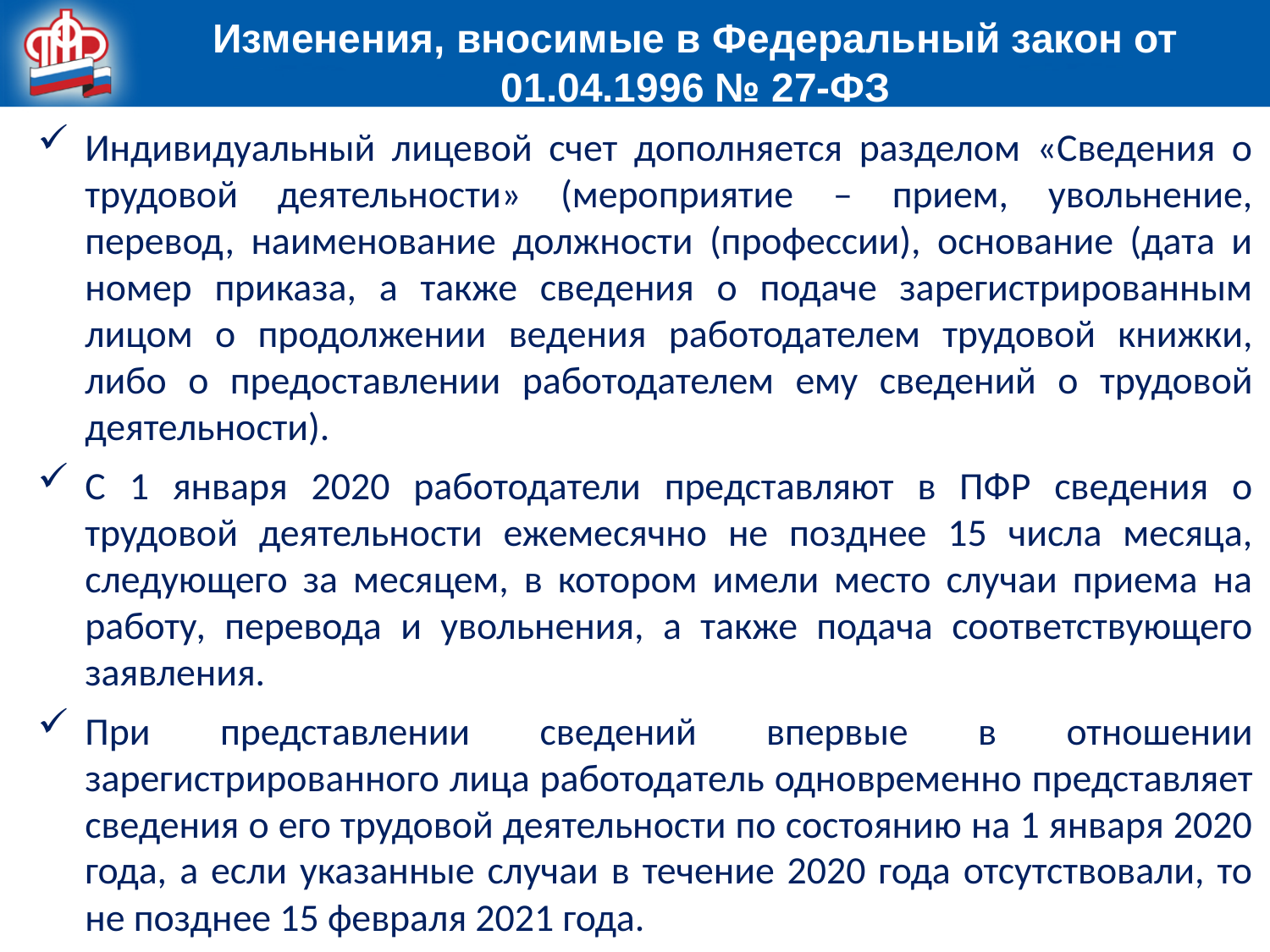

Изменения, вносимые в Федеральный закон от 01.04.1996 № 27-ФЗ
Индивидуальный лицевой счет дополняется разделом «Сведения о трудовой деятельности» (мероприятие – прием, увольнение, перевод, наименование должности (профессии), основание (дата и номер приказа, а также сведения о подаче зарегистрированным лицом о продолжении ведения работодателем трудовой книжки, либо о предоставлении работодателем ему сведений о трудовой деятельности).

С 1 января 2020 работодатели представляют в ПФР сведения о трудовой деятельности ежемесячно не позднее 15 числа месяца, следующего за месяцем, в котором имели место случаи приема на работу, перевода и увольнения, а также подача соответствующего заявления.

При представлении сведений впервые в отношении зарегистрированного лица работодатель одновременно представляет сведения о его трудовой деятельности по состоянию на 1 января 2020 года, а если указанные случаи в течение 2020 года отсутствовали, то не позднее 15 февраля 2021 года.